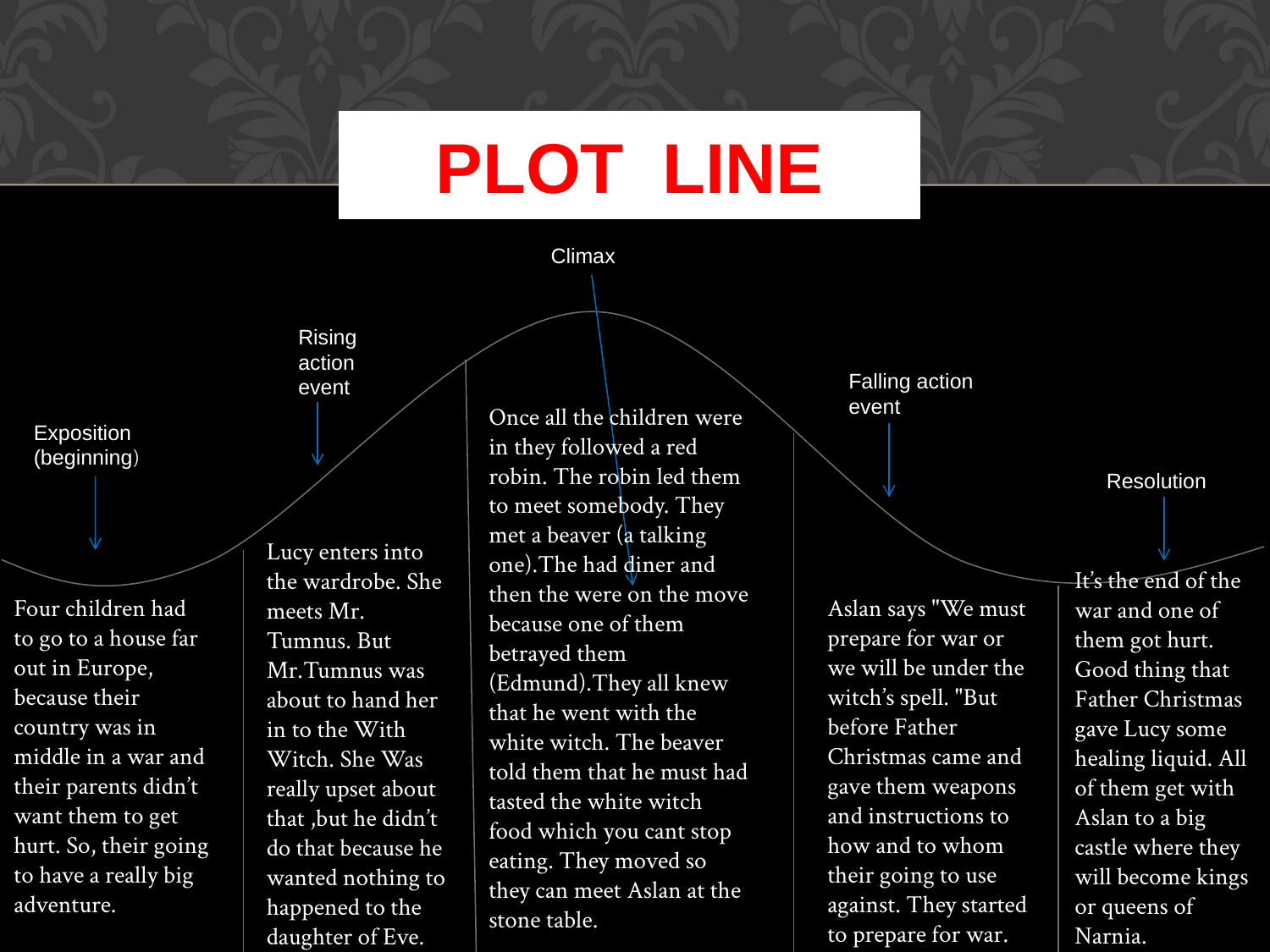

# Plot  line
Climax

Rising action event
Falling action event
Once all the children were in they followed a red robin. The robin led them to meet somebody. They met a beaver (a talking one).The had diner and then the were on the move because one of them betrayed them (Edmund).They all knew that he went with the white witch. The beaver told them that he must had tasted the white witch food which you cant stop eating. They moved so they can meet Aslan at the stone table.
Exposition (beginning)
Resolution
Lucy enters into the wardrobe. She meets Mr. Tumnus. But Mr.Tumnus was about to hand her in to the With Witch. She Was really upset about that ,but he didn’t do that because he wanted nothing to happened to the daughter of Eve.
It’s the end of the war and one of them got hurt. Good thing that Father Christmas gave Lucy some healing liquid. All of them get with Aslan to a big castle where they will become kings or queens of Narnia.
Four children had to go to a house far out in Europe, because their country was in middle in a war and their parents didn’t want them to get hurt. So, their going to have a really big adventure.
Aslan says "We must prepare for war or we will be under the witch’s spell. "But before Father Christmas came and gave them weapons and instructions to how and to whom their going to use against. They started to prepare for war.